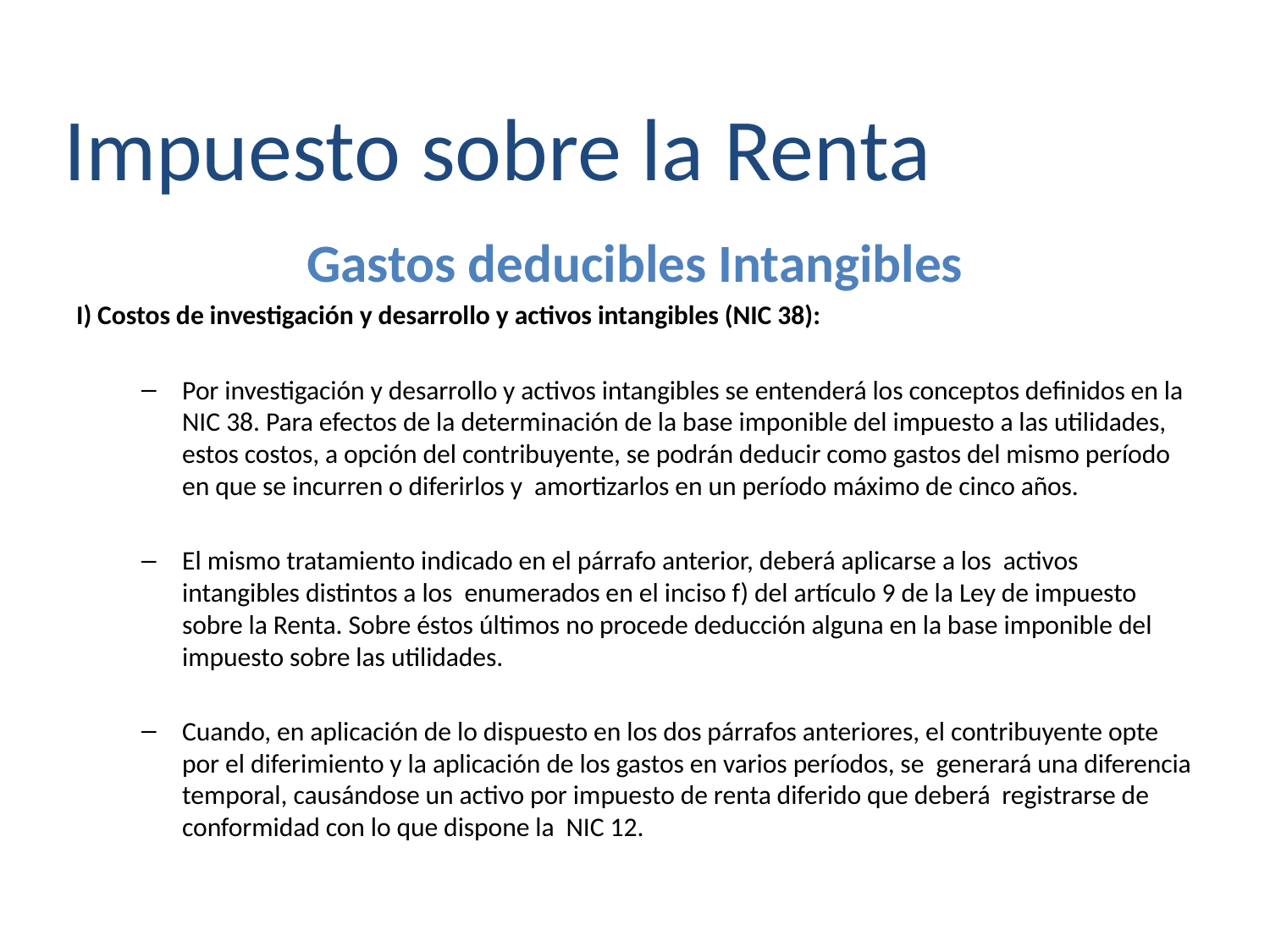

Impuesto sobre la Renta
Gastos deducibles Intangibles
I) Costos de investigación y desarrollo y activos intangibles (NIC 38):

Por investigación y desarrollo y activos intangibles se entenderá los conceptos definidos en la NIC 38. Para efectos de la determinación de la base imponible del impuesto a las utilidades, estos costos, a opción del contribuyente, se podrán deducir como gastos del mismo período en que se incurren o diferirlos y  amortizarlos en un período máximo de cinco años.

El mismo tratamiento indicado en el párrafo anterior, deberá aplicarse a los  activos intangibles distintos a los  enumerados en el inciso f) del artículo 9 de la Ley de impuesto sobre la Renta. Sobre éstos últimos no procede deducción alguna en la base imponible del impuesto sobre las utilidades.

Cuando, en aplicación de lo dispuesto en los dos párrafos anteriores, el contribuyente opte por el diferimiento y la aplicación de los gastos en varios períodos, se  generará una diferencia temporal, causándose un activo por impuesto de renta diferido que deberá  registrarse de conformidad con lo que dispone la  NIC 12.